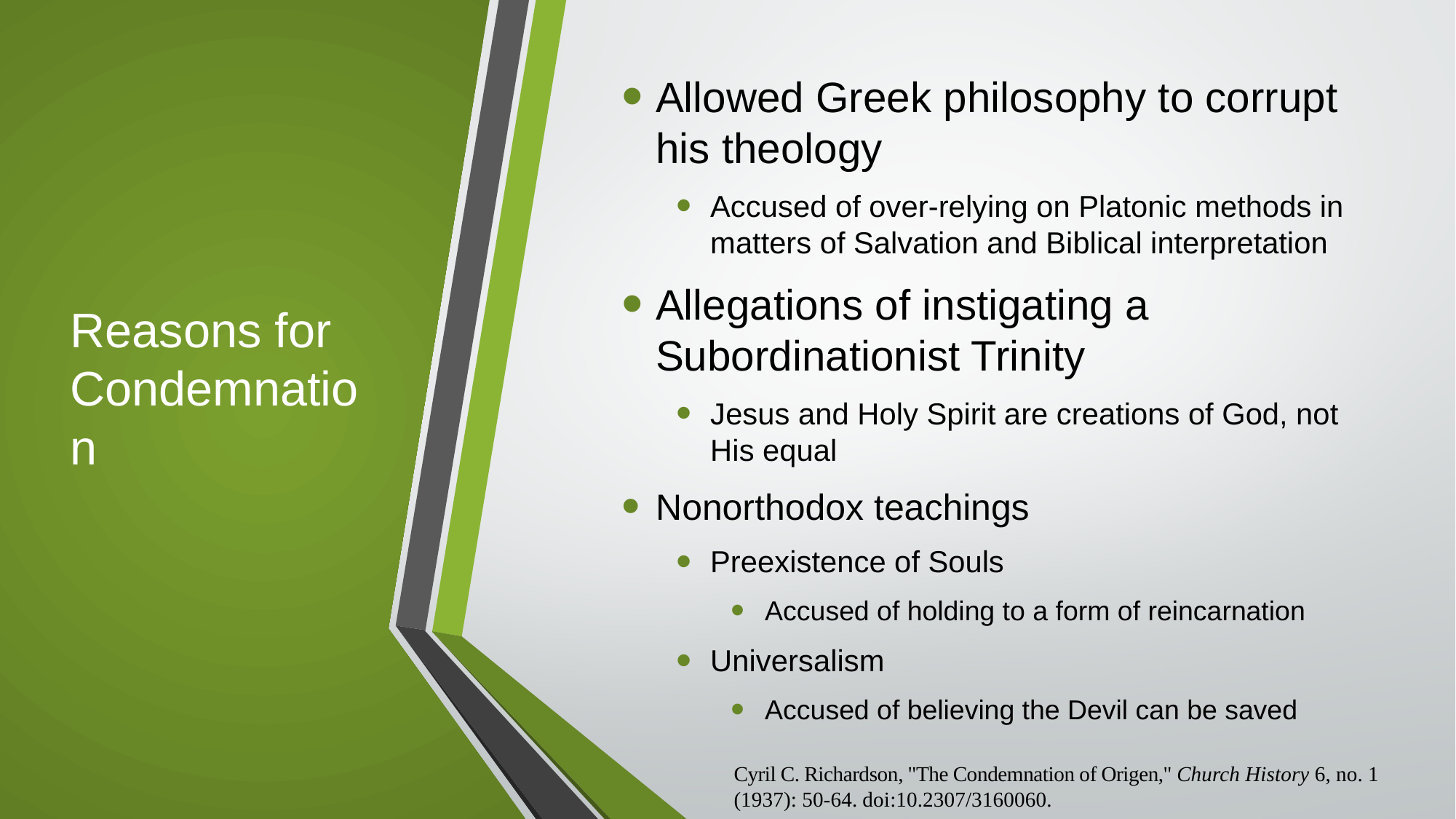

Allowed Greek philosophy to corrupt his theology
Accused of over-relying on Platonic methods in matters of Salvation and Biblical interpretation
Allegations of instigating a Subordinationist Trinity
Jesus and Holy Spirit are creations of God, not His equal
Nonorthodox teachings
Preexistence of Souls
Accused of holding to a form of reincarnation
Universalism
Accused of believing the Devil can be saved
# Reasons for Condemnation

Cyril C. Richardson, "The Condemnation of Origen," Church History 6, no. 1 (1937): 50-64. doi:10.2307/3160060.